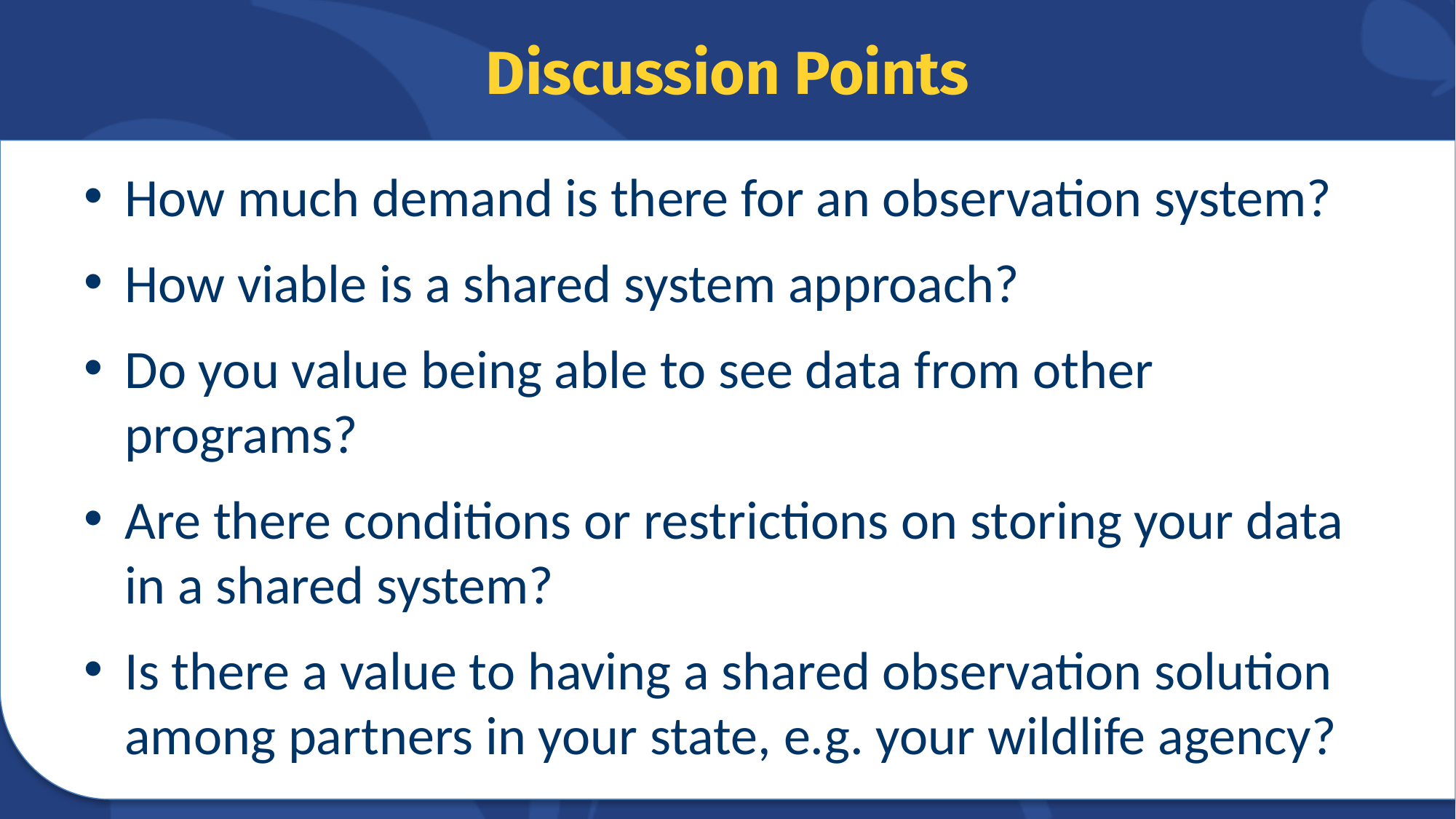

# Discussion Points
How much demand is there for an observation system?
How viable is a shared system approach?
Do you value being able to see data from other programs?
Are there conditions or restrictions on storing your data in a shared system?
Is there a value to having a shared observation solution among partners in your state, e.g. your wildlife agency?